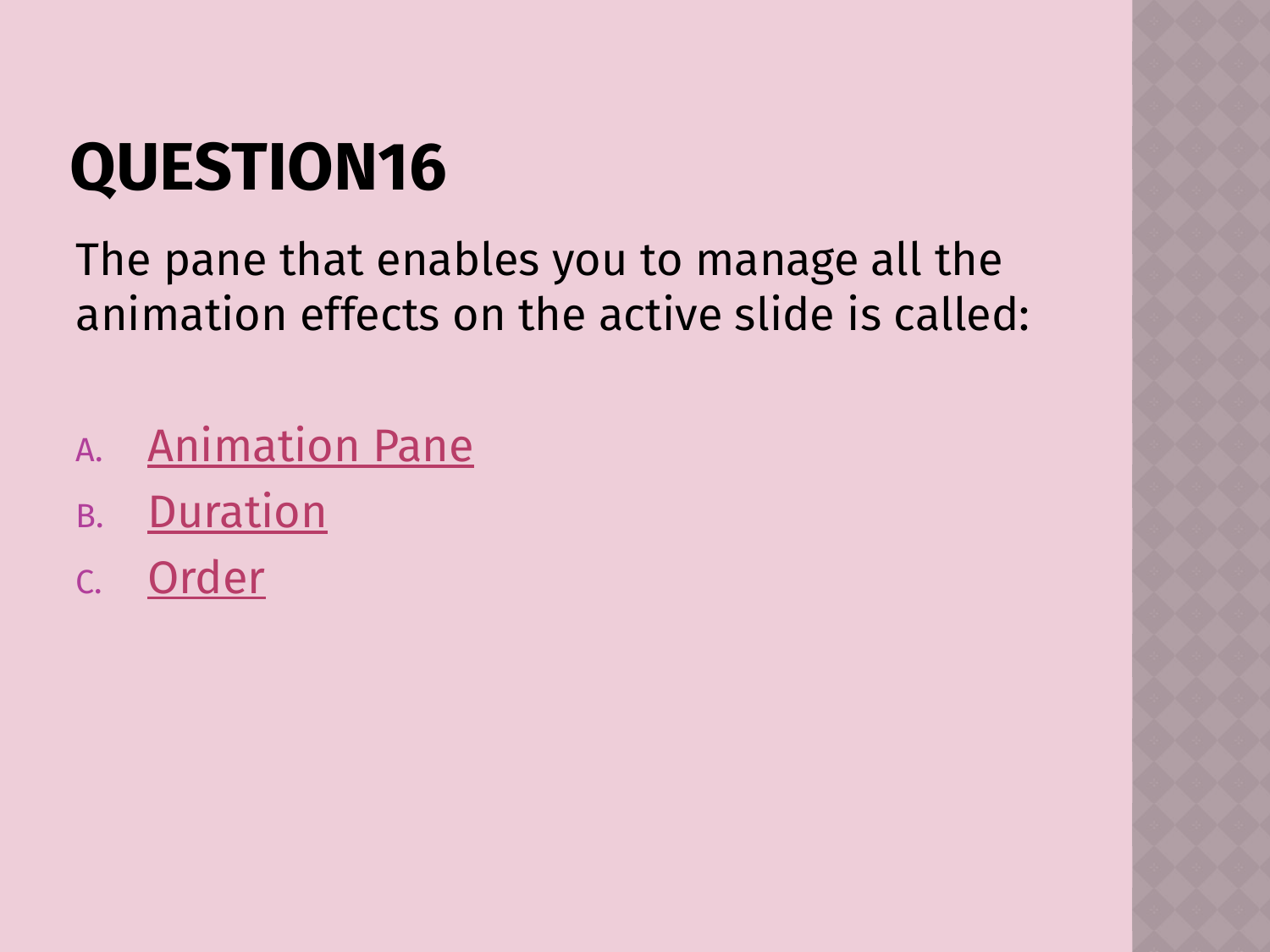

# Question16
The pane that enables you to manage all the animation effects on the active slide is called:

Animation Pane
Duration
Order